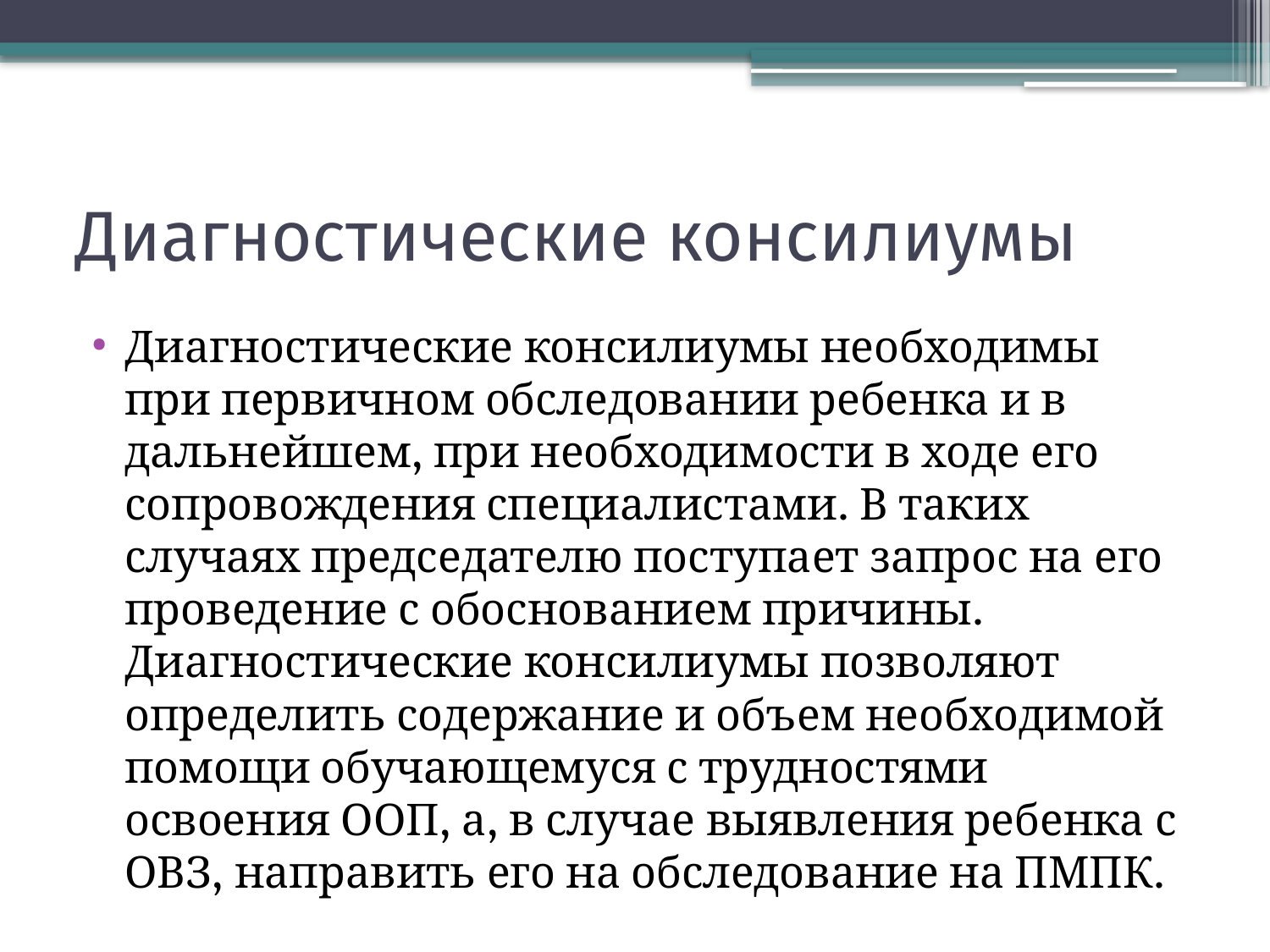

# Диагностические консилиумы
Диагностические консилиумы необходимы при первичном обследовании ребенка и в дальнейшем, при необходимости в ходе его сопровождения специалистами. В таких случаях председателю поступает запрос на его проведение с обоснованием причины. Диагностические консилиумы позволяют определить содержание и объем необходимой помощи обучающемуся с трудностями освоения ООП, а, в случае выявления ребенка с ОВЗ, направить его на обследование на ПМПК.